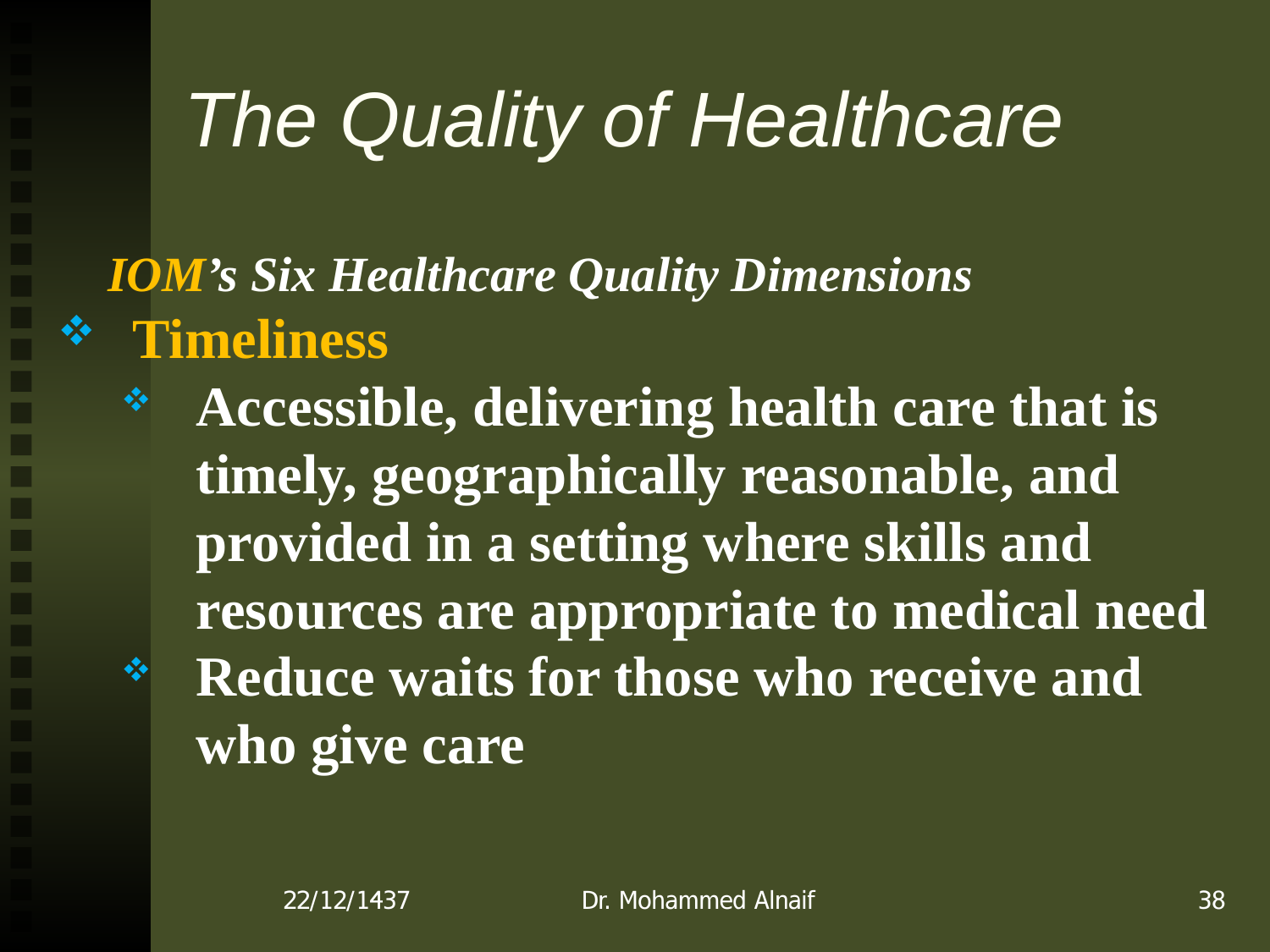

# The Quality of Healthcare
IOM’s Six Healthcare Quality Dimensions
Timeliness
Accessible, delivering health care that is timely, geographically reasonable, and provided in a setting where skills and resources are appropriate to medical need
Reduce waits for those who receive and who give care
22/12/1437
Dr. Mohammed Alnaif
38